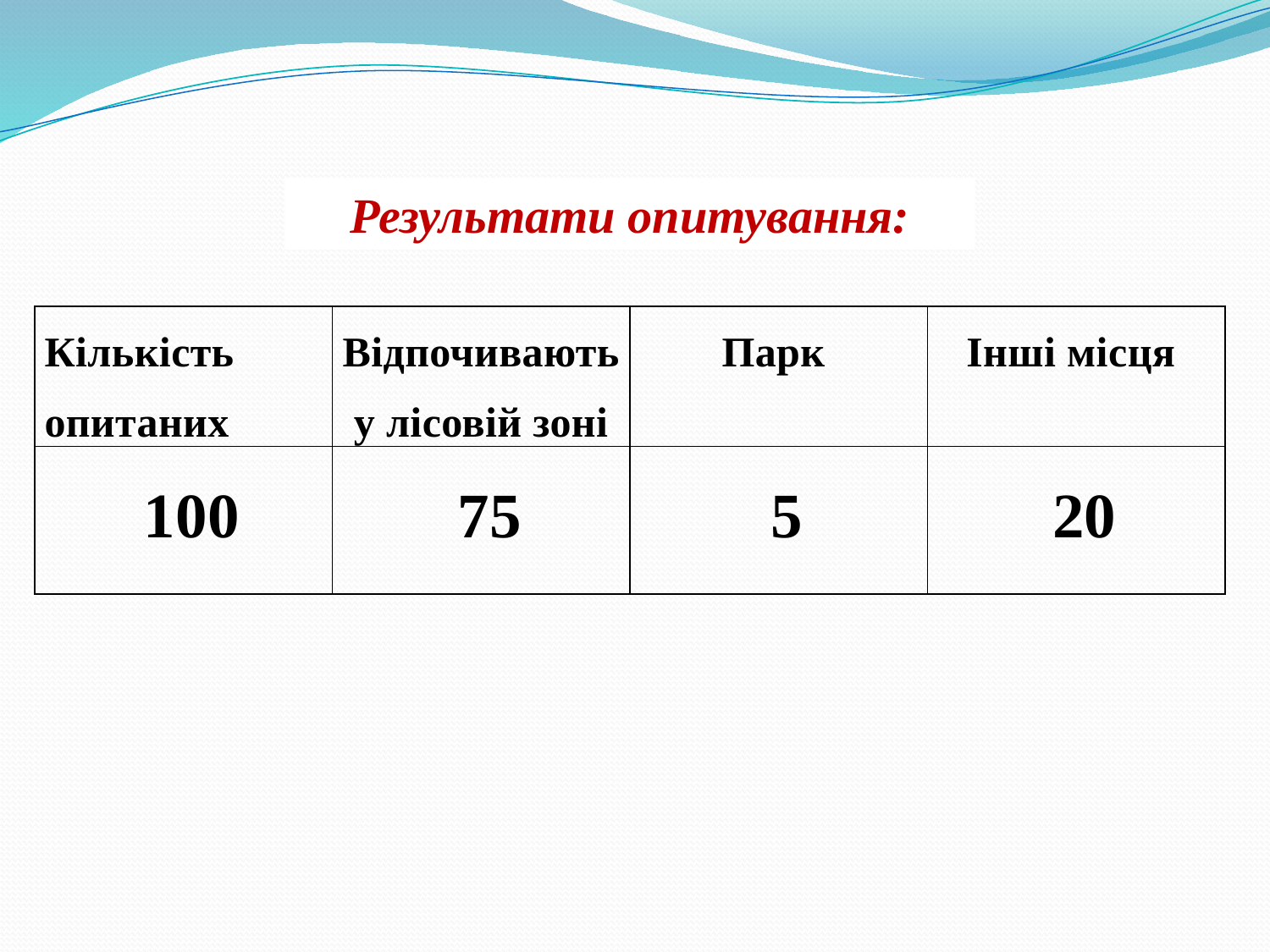

Результати опитування:
| Кількість опитаних | Відпочивають у лісовій зоні | Парк | Інші місця |
| --- | --- | --- | --- |
| 100 | 75 | 5 | 20 |